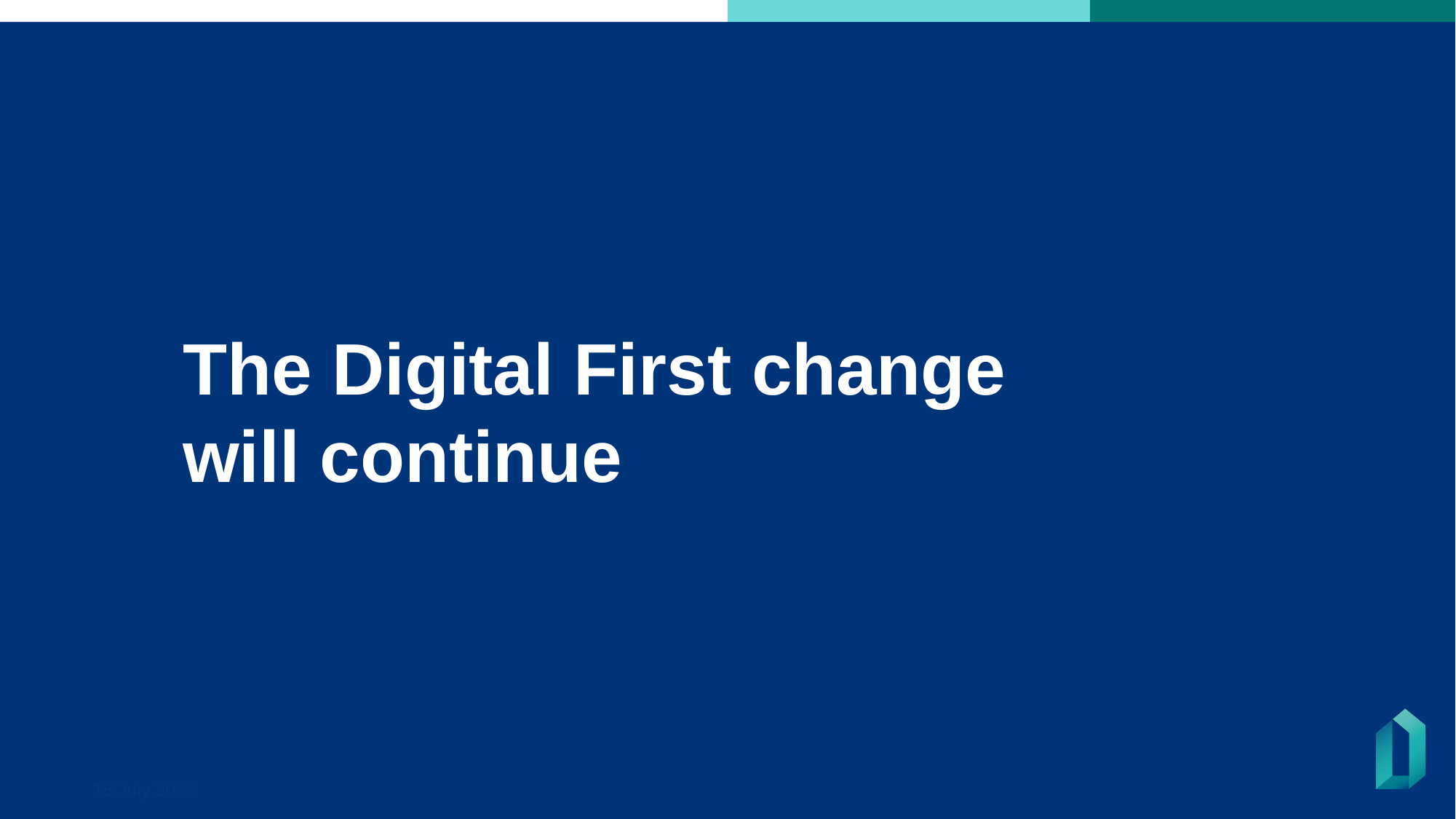

# The Digital First change will continue

18 July 2025